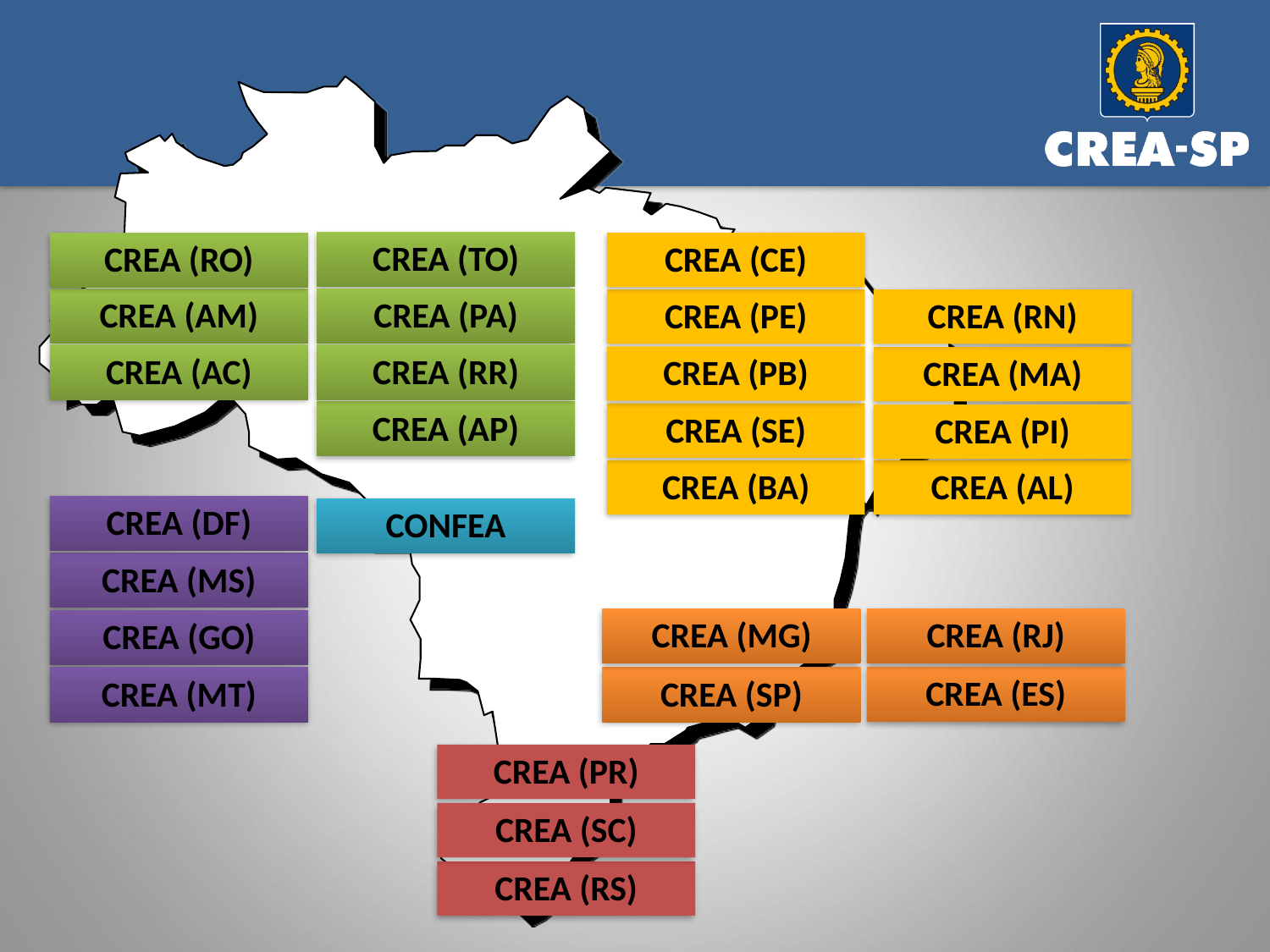

CREA (TO)‏
CREA (RO)‏
CREA (CE)‏
CREA (AM)‏
CREA (PA)‏
CREA (PE)‏
CREA (RN)‏
CREA (AC)‏
CREA (RR)‏
CREA (PB)‏
CREA (MA)‏
CREA (AP)‏
CREA (SE)‏
CREA (PI)‏
CREA (BA)‏
CREA (AL)‏
CREA (DF)‏
CONFEA
CREA (MS)‏
CREA (MG)‏
CREA (RJ)‏
CREA (GO)‏
CREA (ES)‏
CREA (MT)‏
CREA (SP)‏
CREA (PR)‏
CREA (SC)‏
CREA (RS)‏